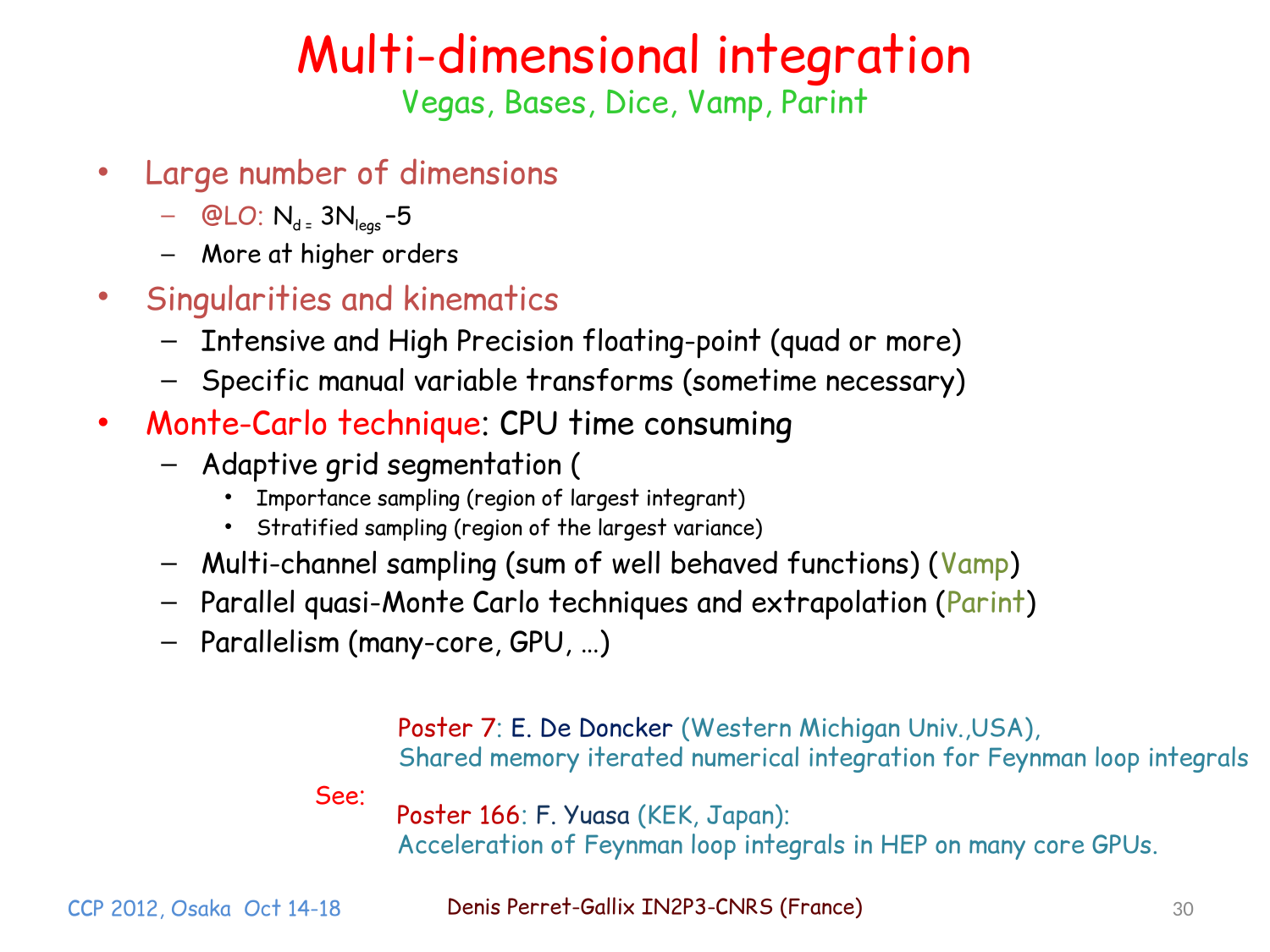

# Multi-dimensional integration Vegas, Bases, Dice, Vamp, Parint
Large number of dimensions
@LO: Nd = 3Nlegs –5
More at higher orders
Singularities and kinematics
Intensive and High Precision floating-point (quad or more)
Specific manual variable transforms (sometime necessary)
Monte-Carlo technique: CPU time consuming
Adaptive grid segmentation (
Importance sampling (region of largest integrant)
Stratified sampling (region of the largest variance)
Multi-channel sampling (sum of well behaved functions) (Vamp)
Parallel quasi-Monte Carlo techniques and extrapolation (Parint)
Parallelism (many-core, GPU, …)
Poster 7: E. De Doncker (Western Michigan Univ.,USA),
Shared memory iterated numerical integration for Feynman loop integrals
See:
Poster 166: F. Yuasa (KEK, Japan):
Acceleration of Feynman loop integrals in HEP on many core GPUs.
CCP 2012, Osaka  Oct 14-18
Denis Perret-Gallix IN2P3-CNRS (France)
30